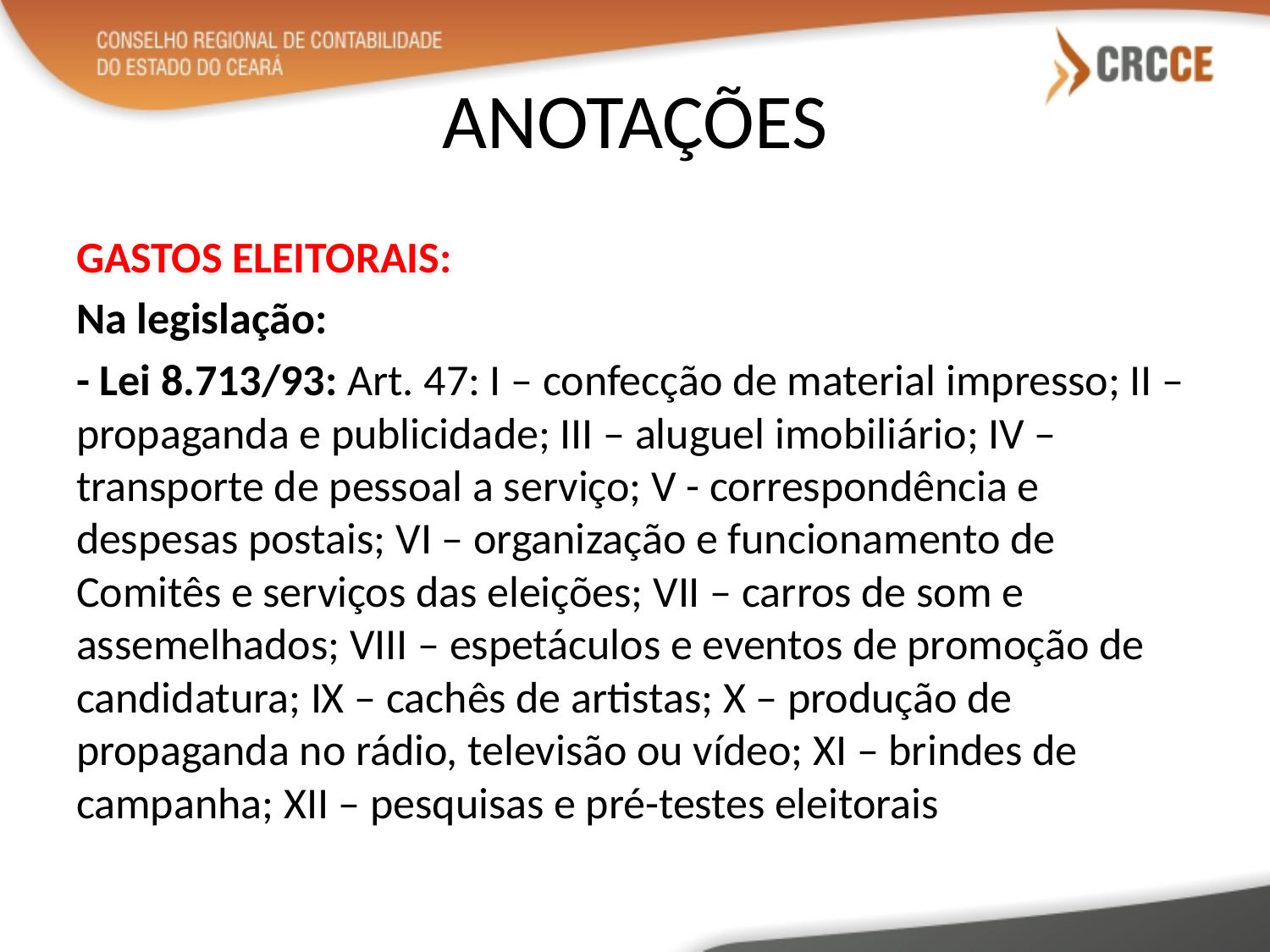

# ANOTAÇÕES
GASTOS ELEITORAIS:
Na legislação:
- Lei 8.713/93: Art. 47: I – confecção de material impresso; II – propaganda e publicidade; III – aluguel imobiliário; IV – transporte de pessoal a serviço; V - correspondência e despesas postais; VI – organização e funcionamento de Comitês e serviços das eleições; VII – carros de som e assemelhados; VIII – espetáculos e eventos de promoção de candidatura; IX – cachês de artistas; X – produção de propaganda no rádio, televisão ou vídeo; XI – brindes de campanha; XII – pesquisas e pré-testes eleitorais